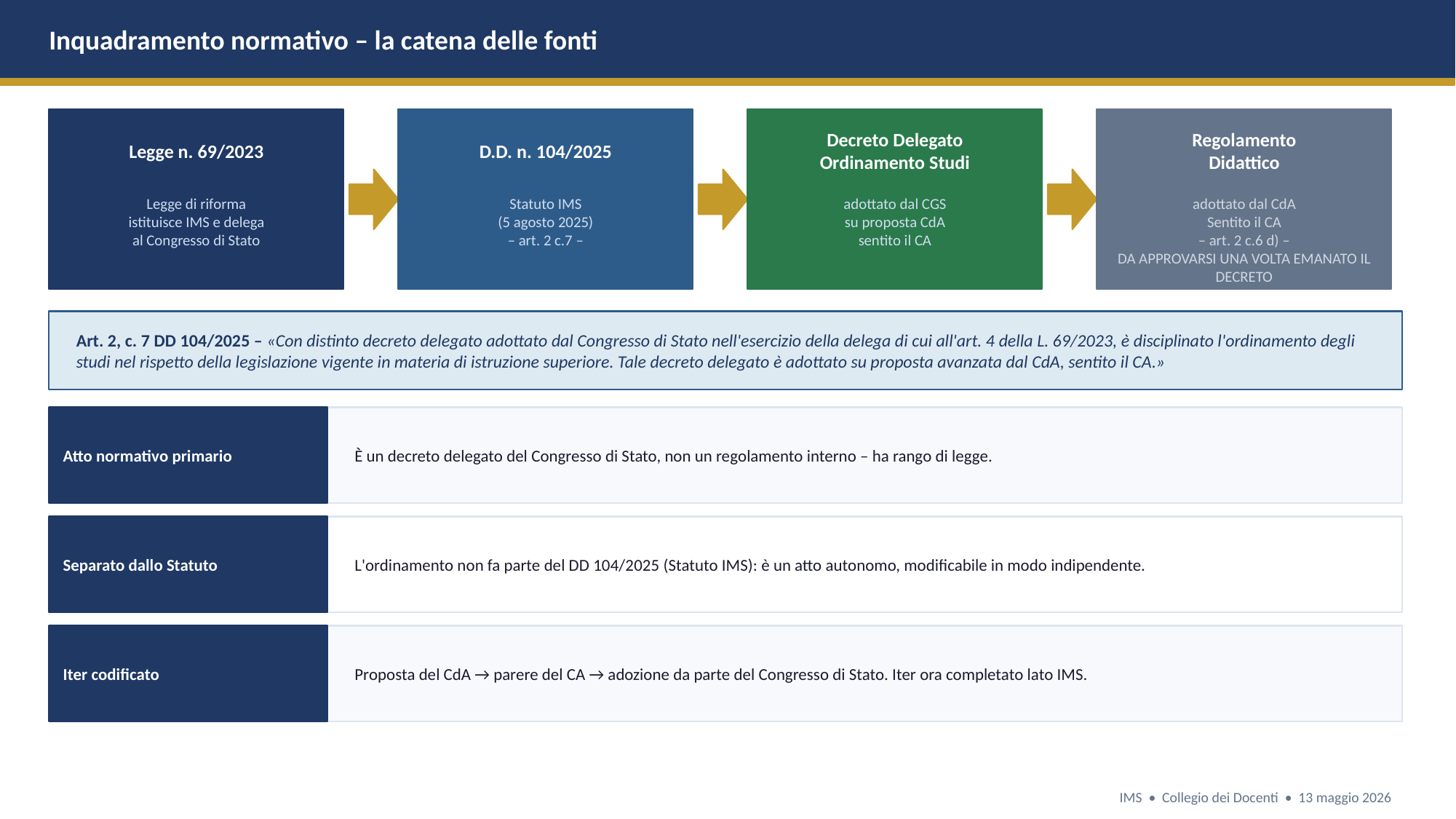

Inquadramento normativo – la catena delle fonti

Legge n. 69/2023
D.D. n. 104/2025
Decreto Delegato
Ordinamento Studi
Regolamento
Didattico

Legge di riforma
istituisce IMS e delega
al Congresso di Stato
Statuto IMS
(5 agosto 2025)
– art. 2 c.7 –
adottato dal CGS
su proposta CdA
sentito il CA
adottato dal CdA
Sentito il CA
– art. 2 c.6 d) –
DA APPROVARSI UNA VOLTA EMANATO IL DECRETO

Art. 2, c. 7 DD 104/2025 – «Con distinto decreto delegato adottato dal Congresso di Stato nell'esercizio della delega di cui all'art. 4 della L. 69/2023, è disciplinato l'ordinamento degli studi nel rispetto della legislazione vigente in materia di istruzione superiore. Tale decreto delegato è adottato su proposta avanzata dal CdA, sentito il CA.»

Atto normativo primario
È un decreto delegato del Congresso di Stato, non un regolamento interno – ha rango di legge.

Separato dallo Statuto
L'ordinamento non fa parte del DD 104/2025 (Statuto IMS): è un atto autonomo, modificabile in modo indipendente.

Iter codificato
Proposta del CdA → parere del CA → adozione da parte del Congresso di Stato. Iter ora completato lato IMS.
IMS  •  Collegio dei Docenti  •  13 maggio 2026